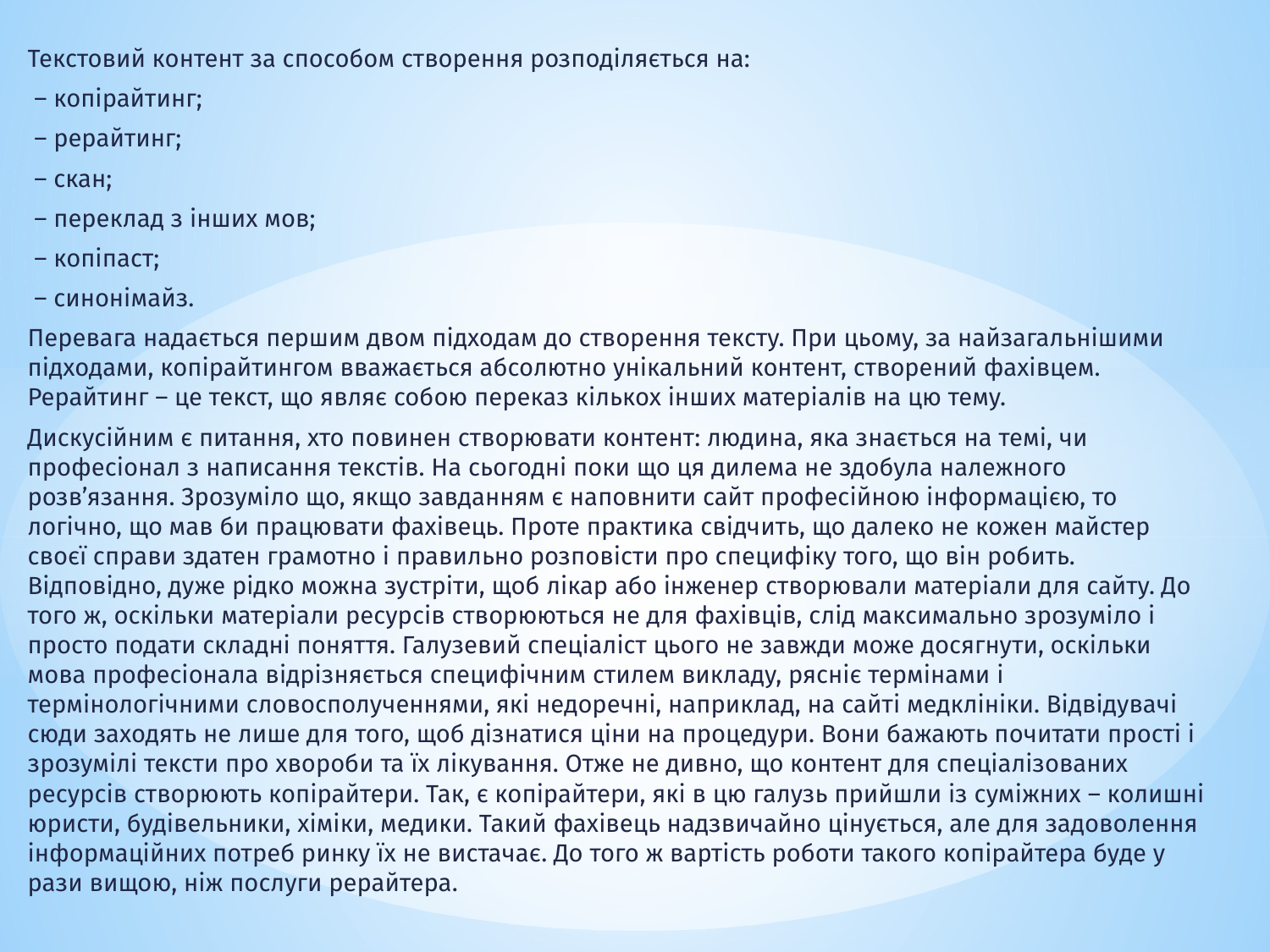

Текстовий контент за способом створення розподіляється на:
 – копірайтинг;
 – рерайтинг;
 – скан;
 – переклад з інших мов;
 – копіпаст;
 – синонімайз.
Перевага надається першим двом підходам до створення тексту. При цьому, за найзагальнішими підходами, копірайтингом вважається абсолютно унікальний контент, створений фахівцем. Рерайтинг – це текст, що являє собою переказ кількох інших матеріалів на цю тему.
Дискусійним є питання, хто повинен створювати контент: людина, яка знається на темі, чи професіонал з написання текстів. На сьогодні поки що ця дилема не здобула належного розв’язання. Зрозуміло що, якщо завданням є наповнити сайт професійною інформацією, то логічно, що мав би працювати фахівець. Проте практика свідчить, що далеко не кожен майстер своєї справи здатен грамотно і правильно розповісти про специфіку того, що він робить. Відповідно, дуже рідко можна зустріти, щоб лікар або інженер створювали матеріали для сайту. До того ж, оскільки матеріали ресурсів створюються не для фахівців, слід максимально зрозуміло і просто подати складні поняття. Галузевий спеціаліст цього не завжди може досягнути, оскільки мова професіонала відрізняється специфічним стилем викладу, рясніє термінами і термінологічними словосполученнями, які недоречні, наприклад, на сайті медклініки. Відвідувачі сюди заходять не лише для того, щоб дізнатися ціни на процедури. Вони бажають почитати прості і зрозумілі тексти про хвороби та їх лікування. Отже не дивно, що контент для спеціалізованих ресурсів створюють копірайтери. Так, є копірайтери, які в цю галузь прийшли із суміжних – колишні юристи, будівельники, хіміки, медики. Такий фахівець надзвичайно цінується, але для задоволення інформаційних потреб ринку їх не вистачає. До того ж вартість роботи такого копірайтера буде у рази вищою, ніж послуги рерайтера.